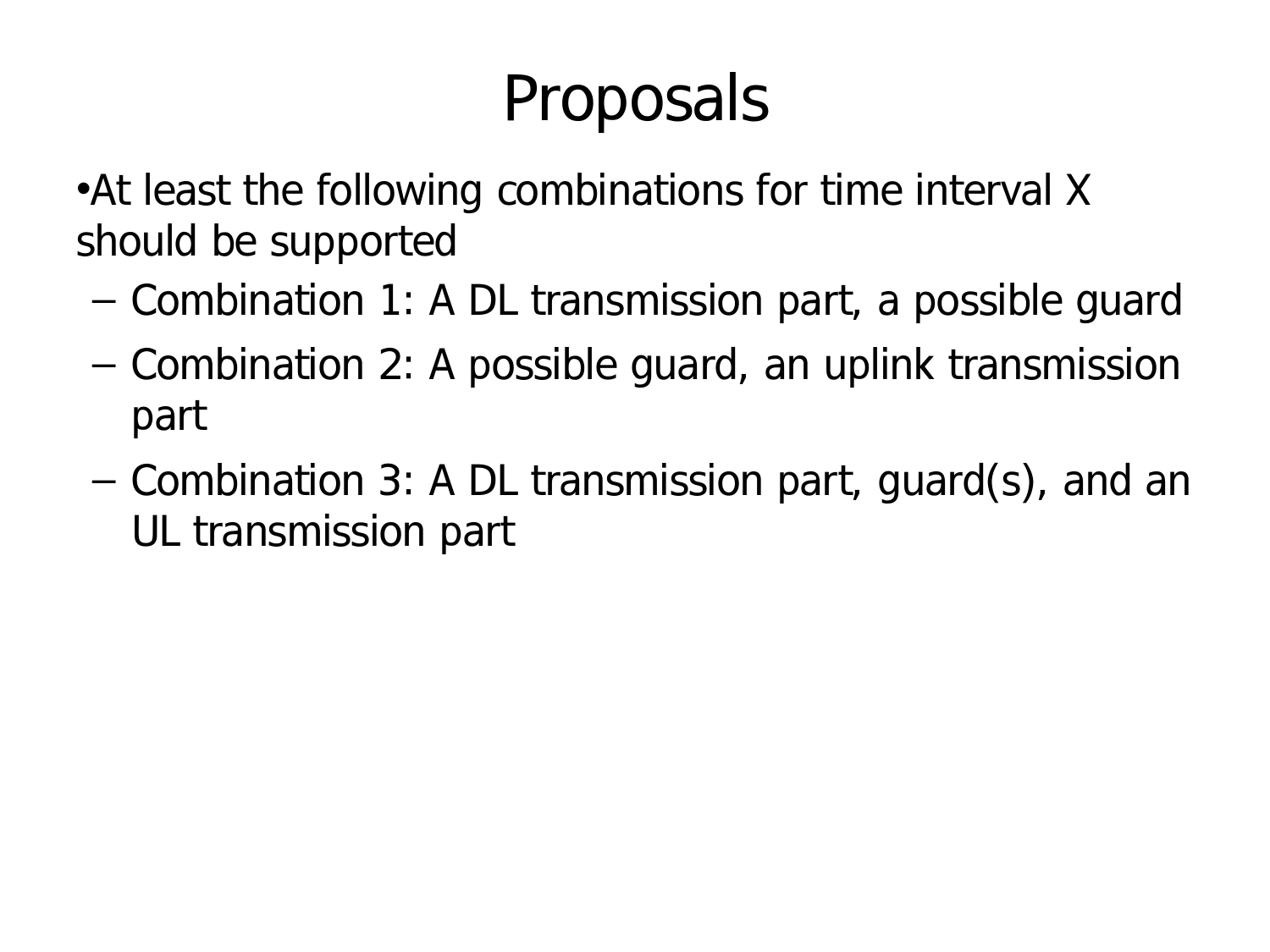

# Proposals
At least the following combinations for time interval X should be supported
Combination 1: A DL transmission part, a possible guard
Combination 2: A possible guard, an uplink transmission part
Combination 3: A DL transmission part, guard(s), and an UL transmission part